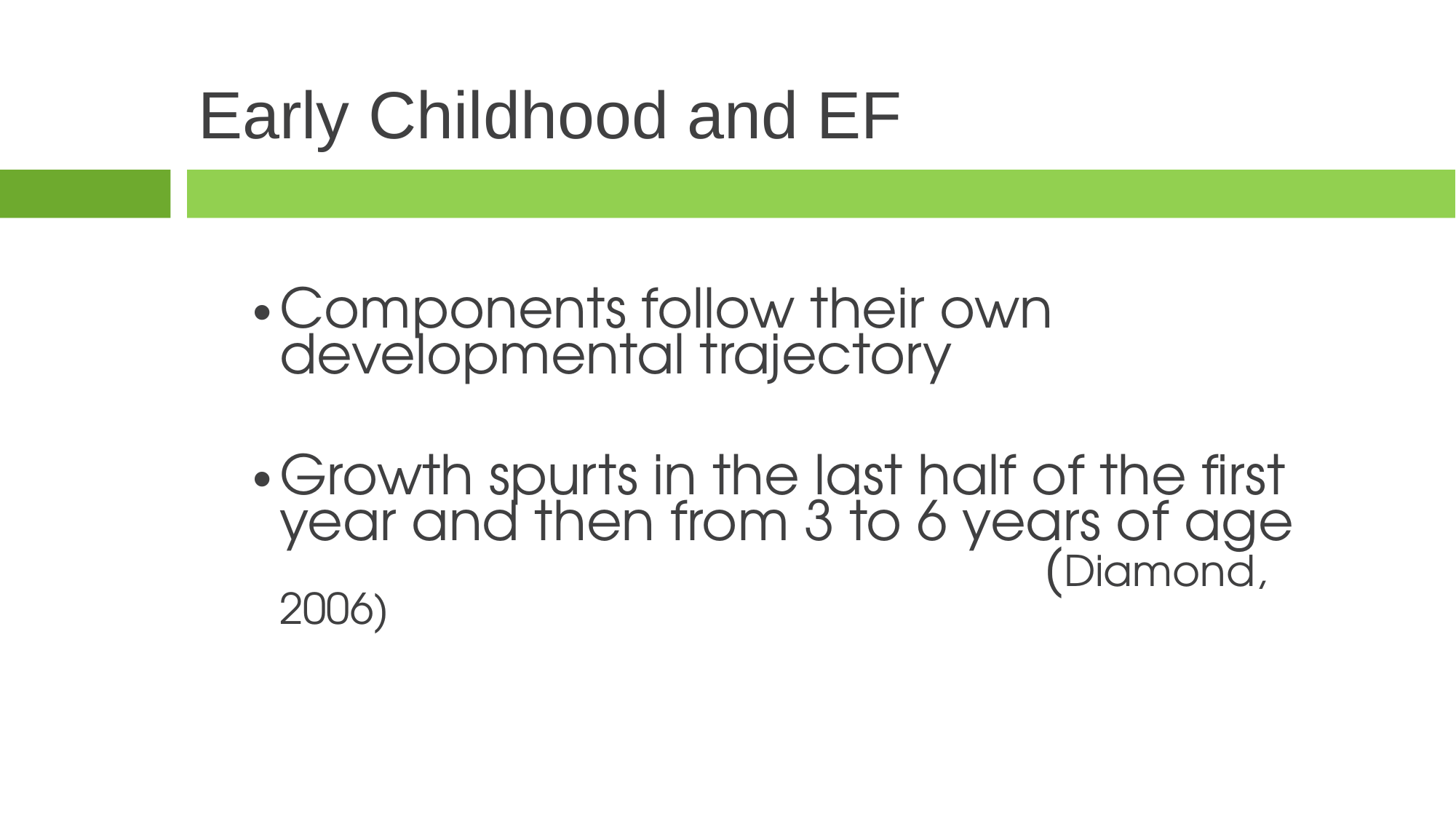

# Early Childhood and EF

Components follow their own developmental trajectory

Growth spurts in the last half of the first year and then from 3 to 6 years of age							(Diamond, 2006)